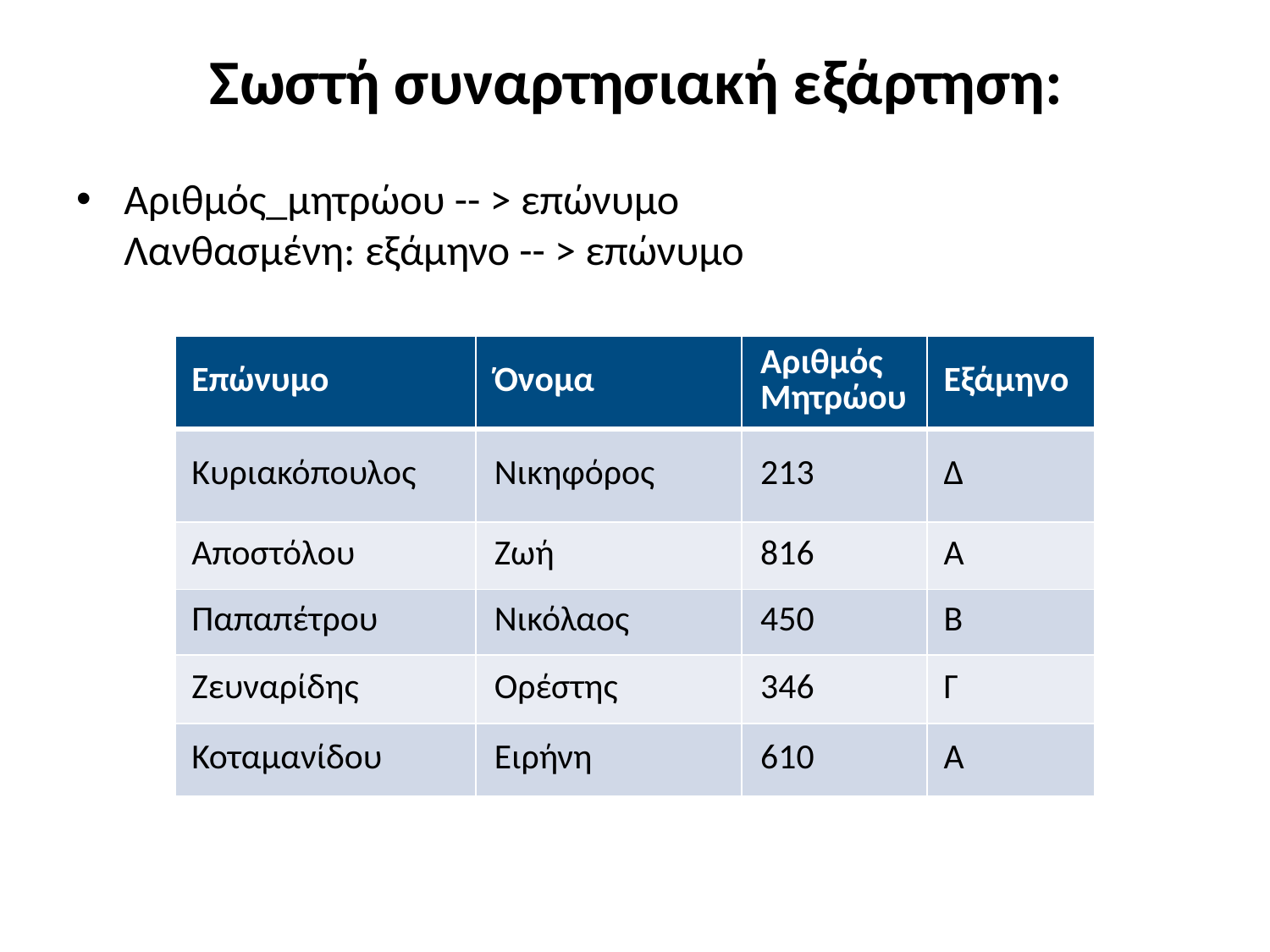

# Σωστή συναρτησιακή εξάρτηση:
Αριθμός_μητρώου -- > επώνυμο
Λανθασμένη: εξάμηνο -- > επώνυμο
| Επώνυμο | Όνομα | Αριθμός Μητρώου | Εξάμηνο |
| --- | --- | --- | --- |
| Κυριακόπουλος | Νικηφόρος | 213 | Δ |
| Αποστόλου | Ζωή | 816 | A |
| Παπαπέτρου | Νικόλαος | 450 | Β |
| Ζευναρίδης | Ορέστης | 346 | Γ |
| Κοταμανίδου | Ειρήνη | 610 | A |